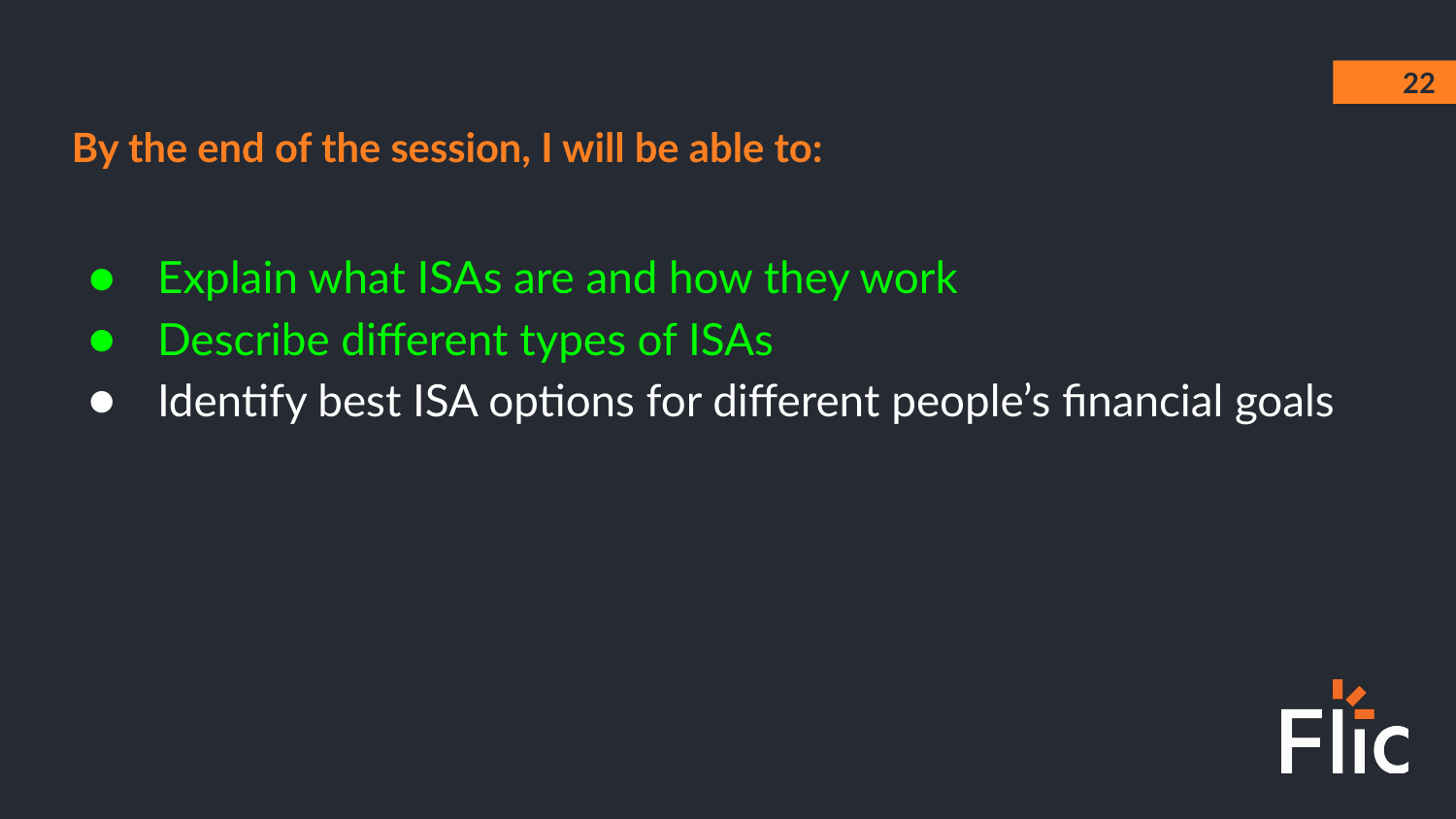

22
By the end of the session, I will be able to:

Explain what ISAs are and how they work
Describe different types of ISAs
Identify best ISA options for different people’s financial goals